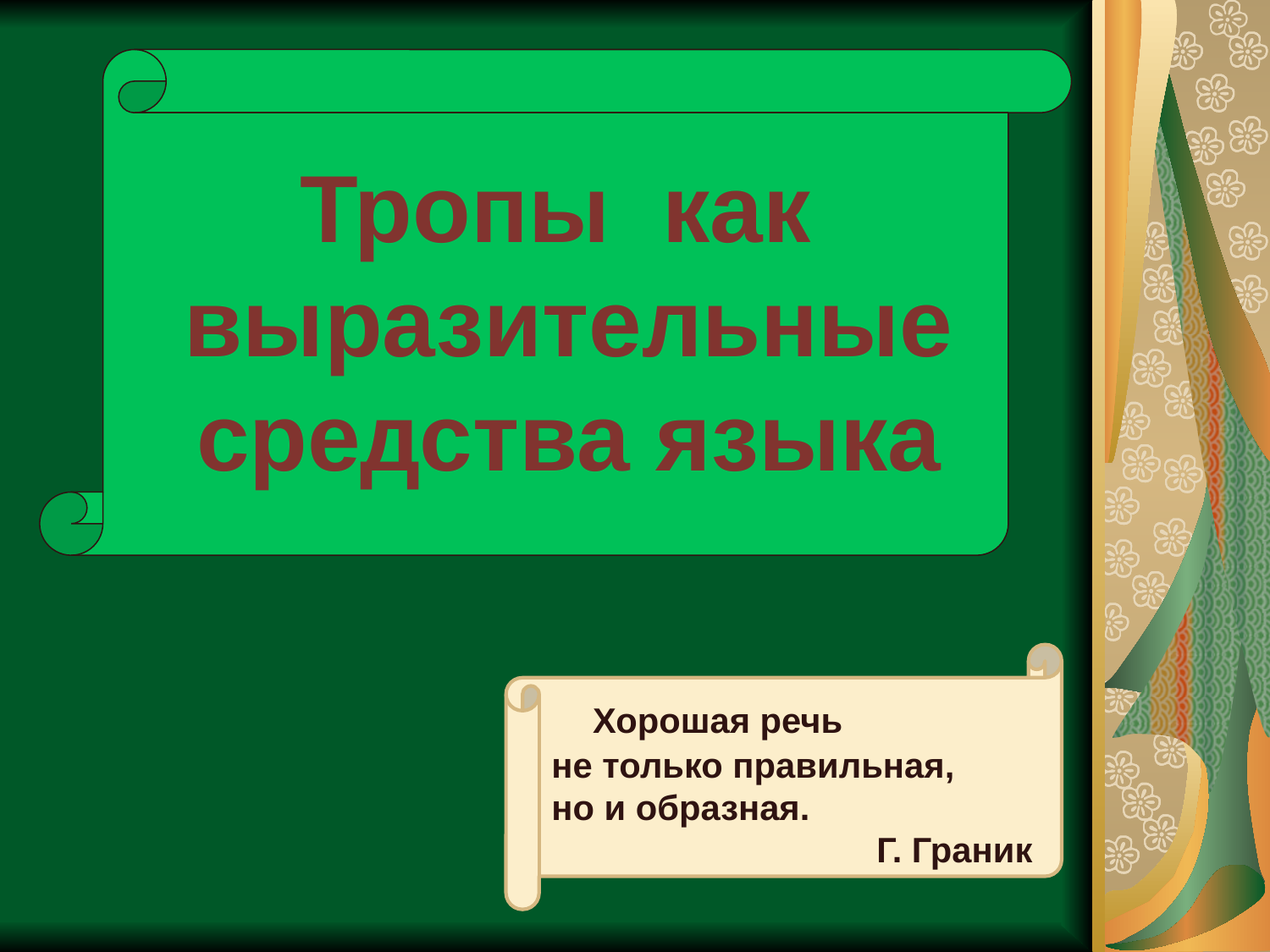

Тропы  как
 выразительные
 средства языка
   Хорошая речь
не только правильная,
но и образная.
Г. Граник